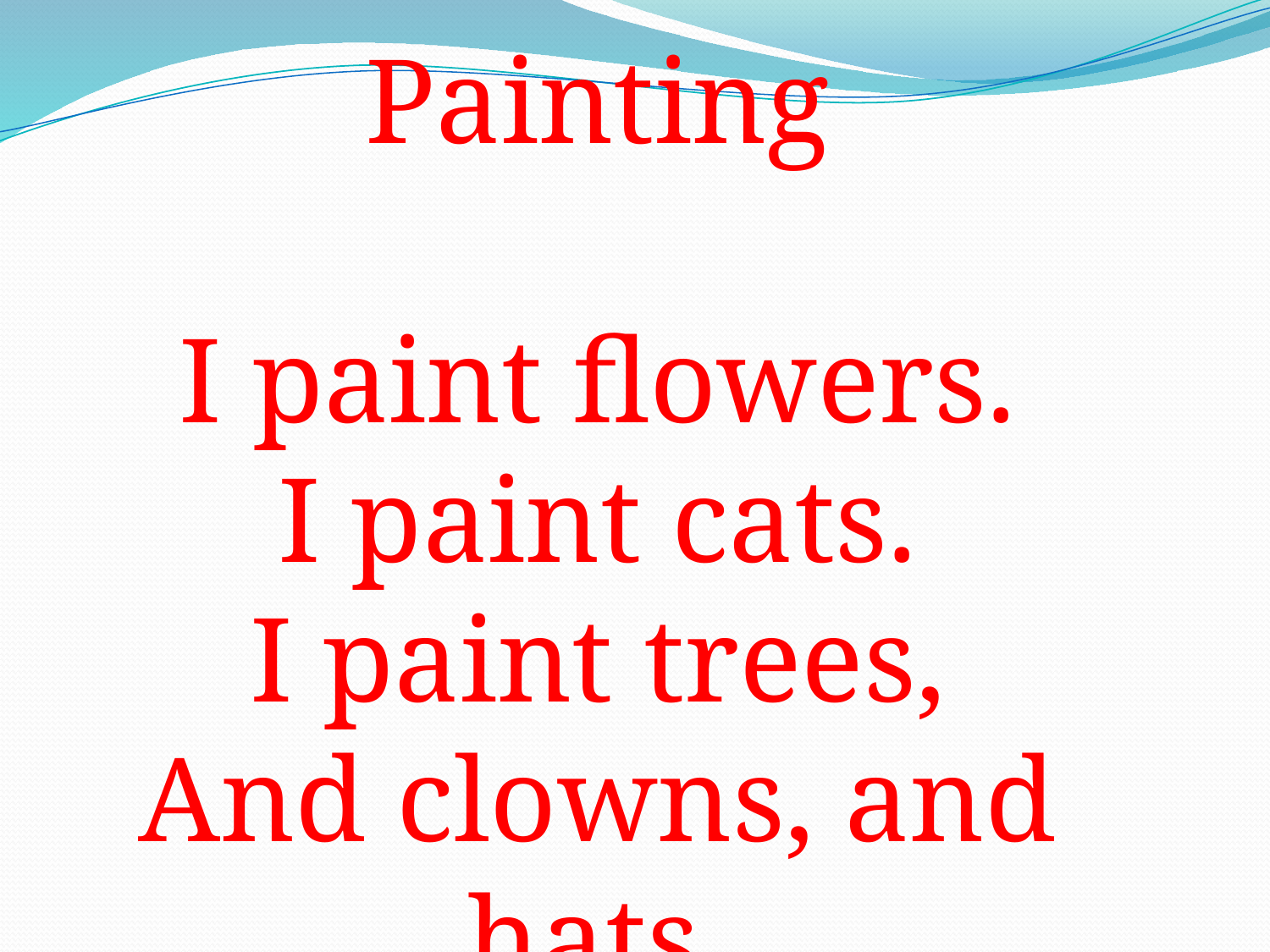

Painting

I paint flowers.
I paint cats.
I paint trees,
And clowns, and hats.